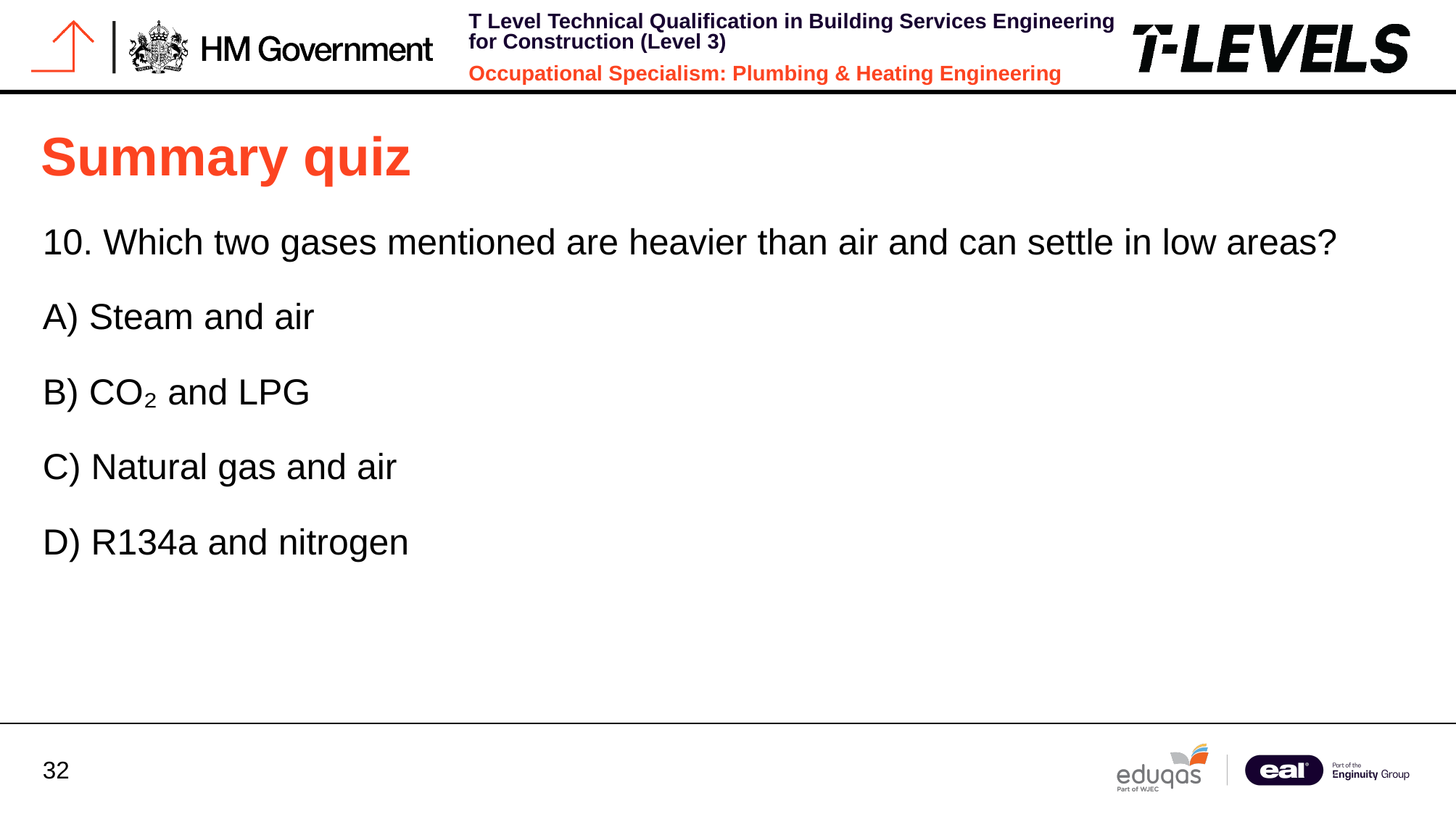

# Summary quiz
10. Which two gases mentioned are heavier than air and can settle in low areas?
A) Steam and air
B) CO₂ and LPG
C) Natural gas and air
D) R134a and nitrogen